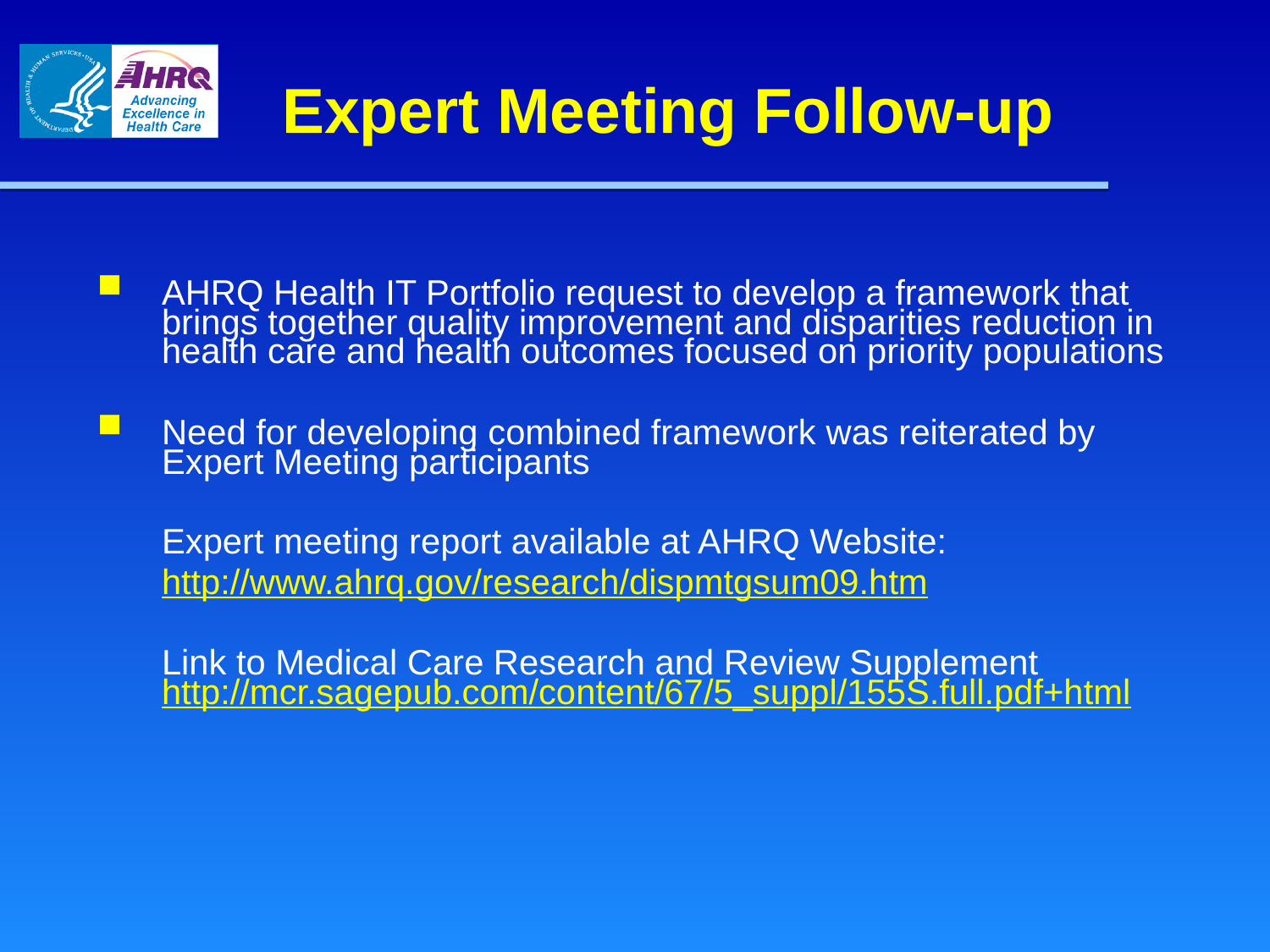

# Expert Meeting Follow-up
AHRQ Health IT Portfolio request to develop a framework that brings together quality improvement and disparities reduction in health care and health outcomes focused on priority populations

Need for developing combined framework was reiterated by Expert Meeting participants

	Expert meeting report available at AHRQ Website:
	http://www.ahrq.gov/research/dispmtgsum09.htm

	Link to Medical Care Research and Review Supplement http://mcr.sagepub.com/content/67/5_suppl/155S.full.pdf+html